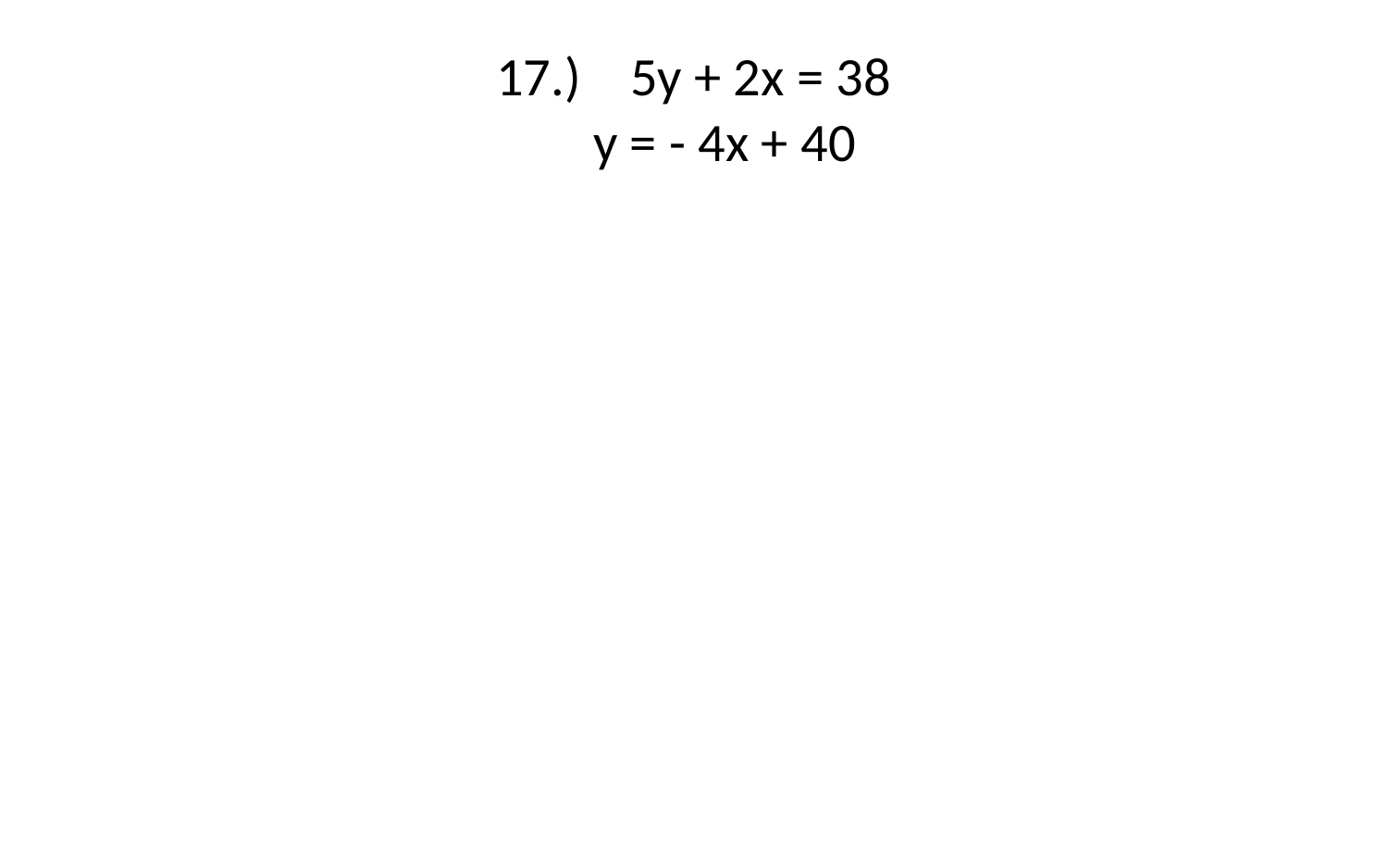

# 17.)    5y + 2x = 38       y = - 4x + 40